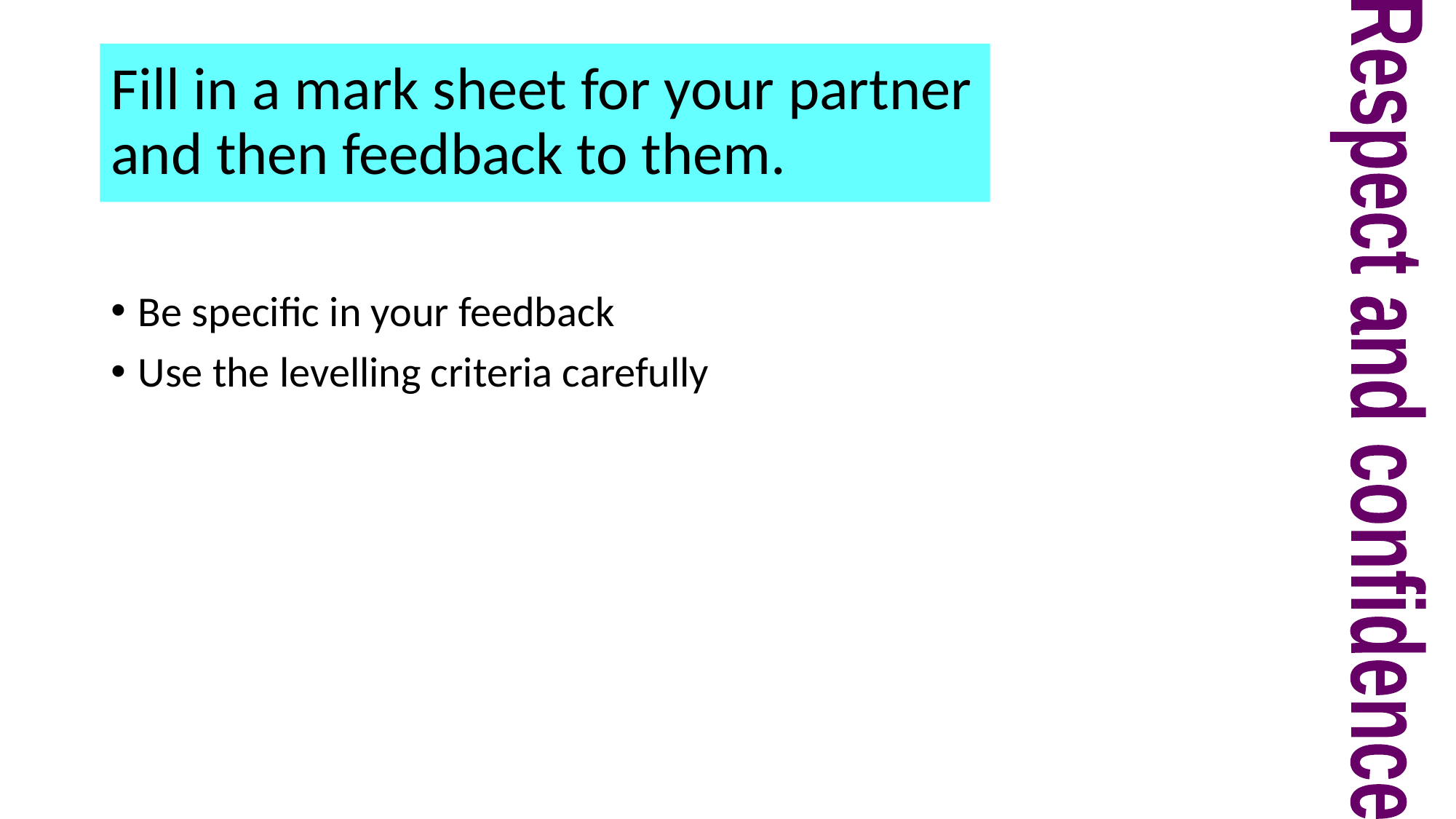

# Fill in a mark sheet for your partner and then feedback to them.

Be specific in your feedback
Use the levelling criteria carefully
Respect and confidence